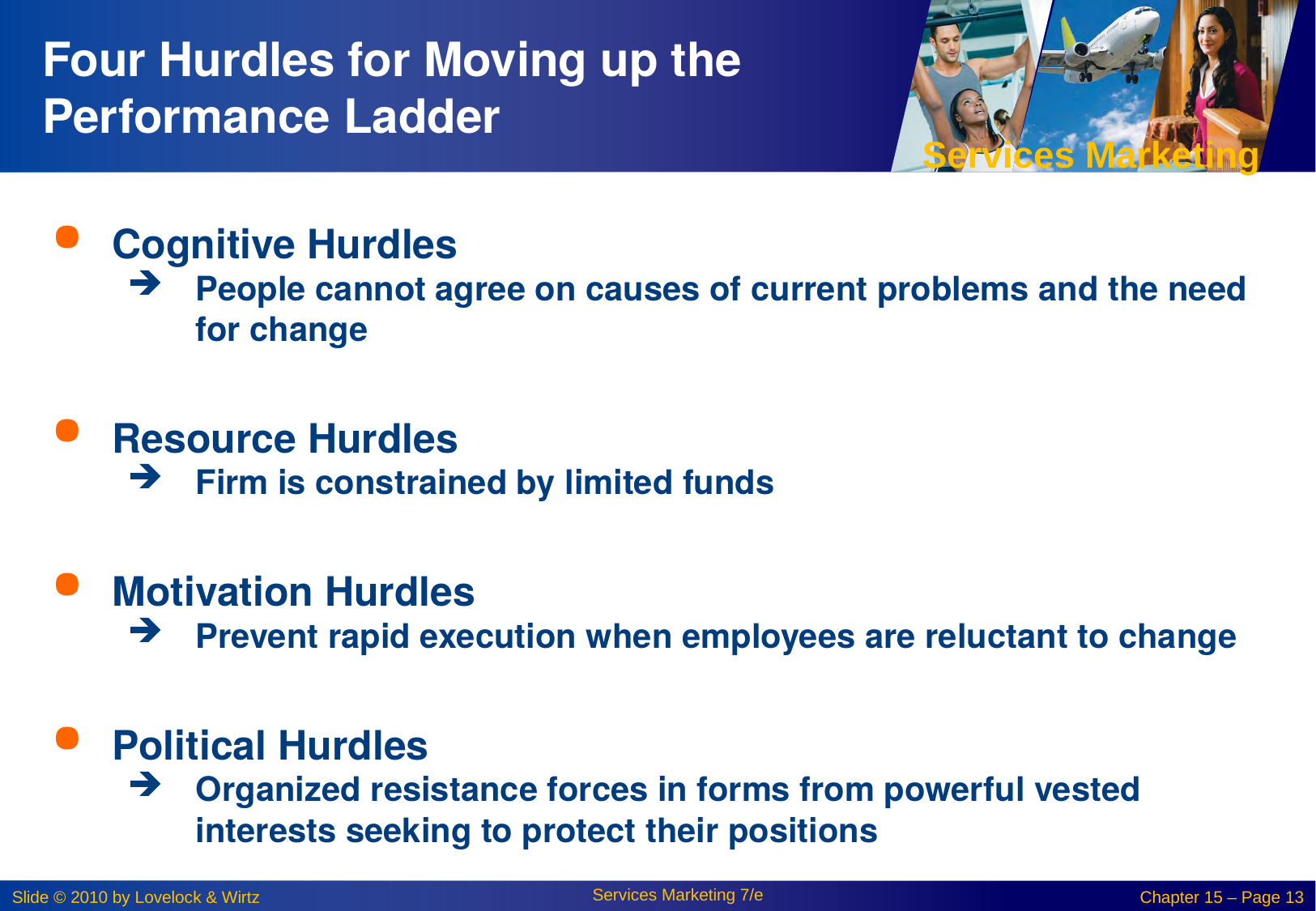

# Four Hurdles for Moving up the Performance Ladder
Cognitive Hurdles
People cannot agree on causes of current problems and the need for change

Resource Hurdles
Firm is constrained by limited funds

Motivation Hurdles
Prevent rapid execution when employees are reluctant to change

Political Hurdles
Organized resistance forces in forms from powerful vested interests seeking to protect their positions